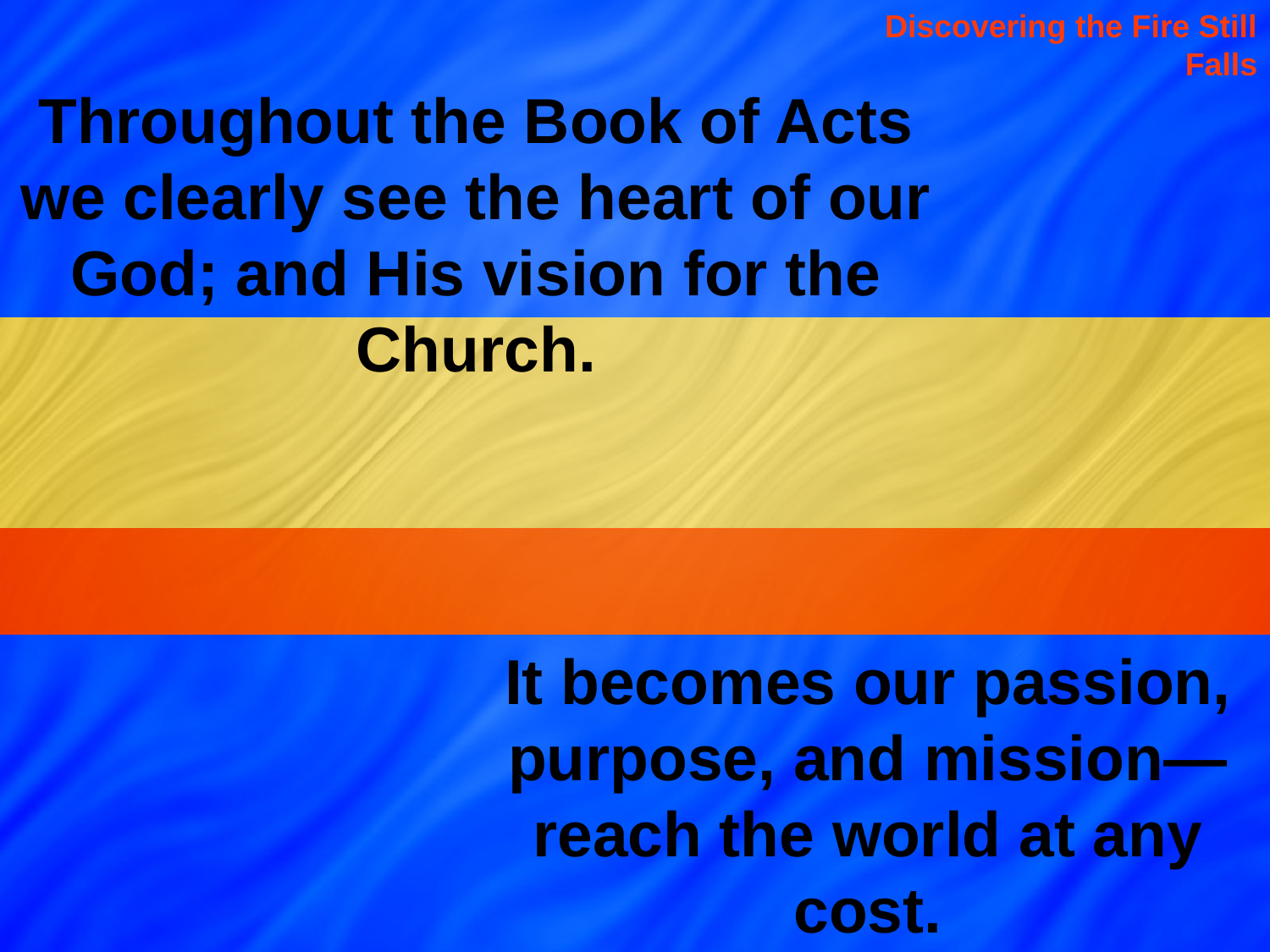

Discovering the Fire Still Falls
Throughout the Book of Acts we clearly see the heart of our God; and His vision for the Church.
It becomes our passion, purpose, and mission—reach the world at any cost.